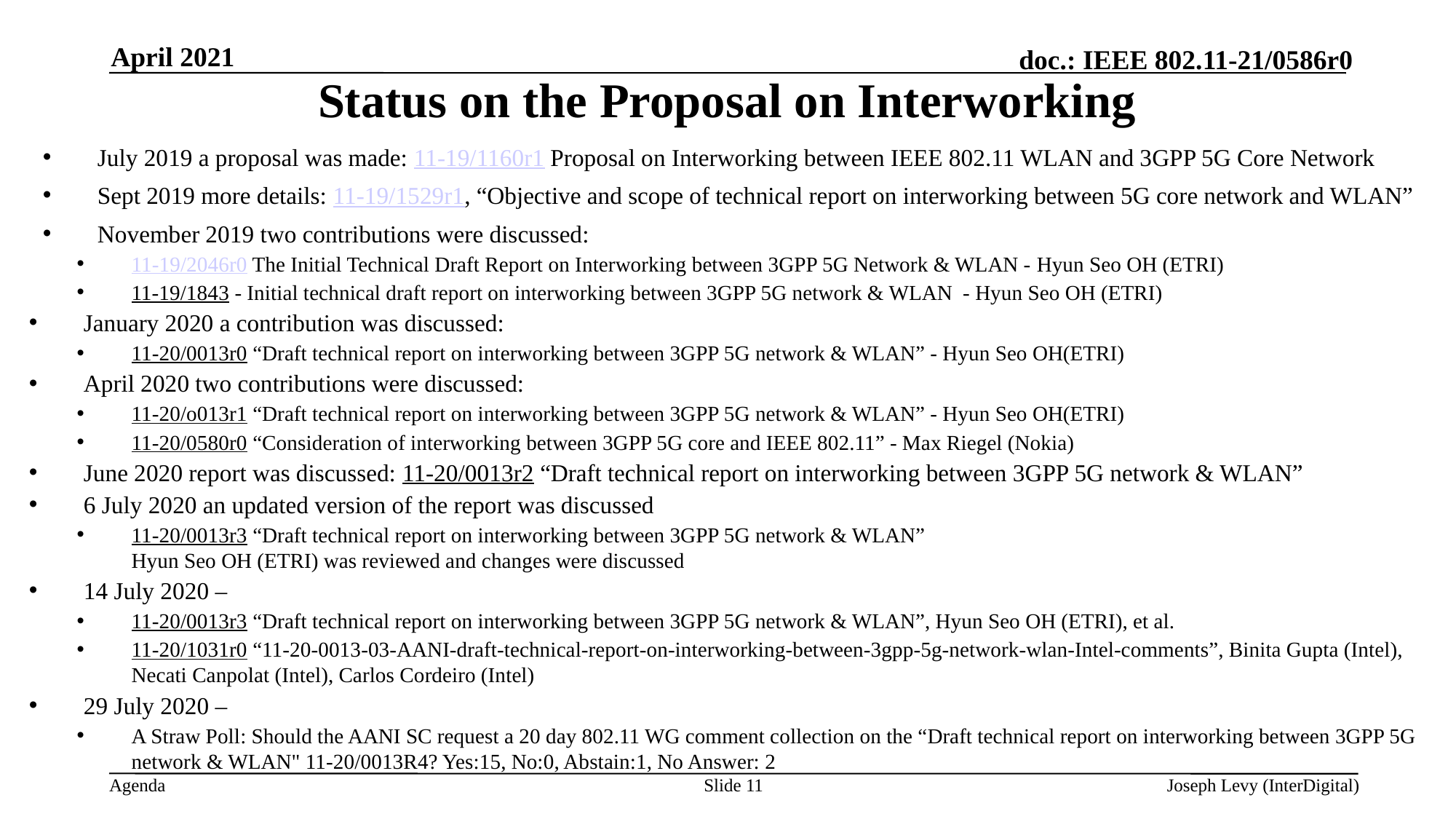

April 2021
# Status on the Proposal on Interworking
July 2019 a proposal was made: 11-19/1160r1 Proposal on Interworking between IEEE 802.11 WLAN and 3GPP 5G Core Network
Sept 2019 more details: 11-19/1529r1, “Objective and scope of technical report on interworking between 5G core network and WLAN”
November 2019 two contributions were discussed:
11-19/2046r0 The Initial Technical Draft Report on Interworking between 3GPP 5G Network & WLAN - Hyun Seo OH (ETRI)
11-19/1843 - Initial technical draft report on interworking between 3GPP 5G network & WLAN  - Hyun Seo OH (ETRI)
January 2020 a contribution was discussed:
11-20/0013r0 “Draft technical report on interworking between 3GPP 5G network & WLAN” - Hyun Seo OH(ETRI)
April 2020 two contributions were discussed:
11-20/o013r1 “Draft technical report on interworking between 3GPP 5G network & WLAN” - Hyun Seo OH(ETRI)
11-20/0580r0 “Consideration of interworking between 3GPP 5G core and IEEE 802.11” - Max Riegel (Nokia)
June 2020 report was discussed: 11-20/0013r2 “Draft technical report on interworking between 3GPP 5G network & WLAN”
6 July 2020 an updated version of the report was discussed
11-20/0013r3 “Draft technical report on interworking between 3GPP 5G network & WLAN”
Hyun Seo OH (ETRI) was reviewed and changes were discussed
14 July 2020 –
11-20/0013r3 “Draft technical report on interworking between 3GPP 5G network & WLAN”, Hyun Seo OH (ETRI), et al.
11-20/1031r0 “11-20-0013-03-AANI-draft-technical-report-on-interworking-between-3gpp-5g-network-wlan-Intel-comments”, Binita Gupta (Intel), Necati Canpolat (Intel), Carlos Cordeiro (Intel)
29 July 2020 –
A Straw Poll: Should the AANI SC request a 20 day 802.11 WG comment collection on the “Draft technical report on interworking between 3GPP 5G network & WLAN" 11-20/0013R4? Yes:15, No:0, Abstain:1, No Answer: 2

Slide 11
Joseph Levy (InterDigital)